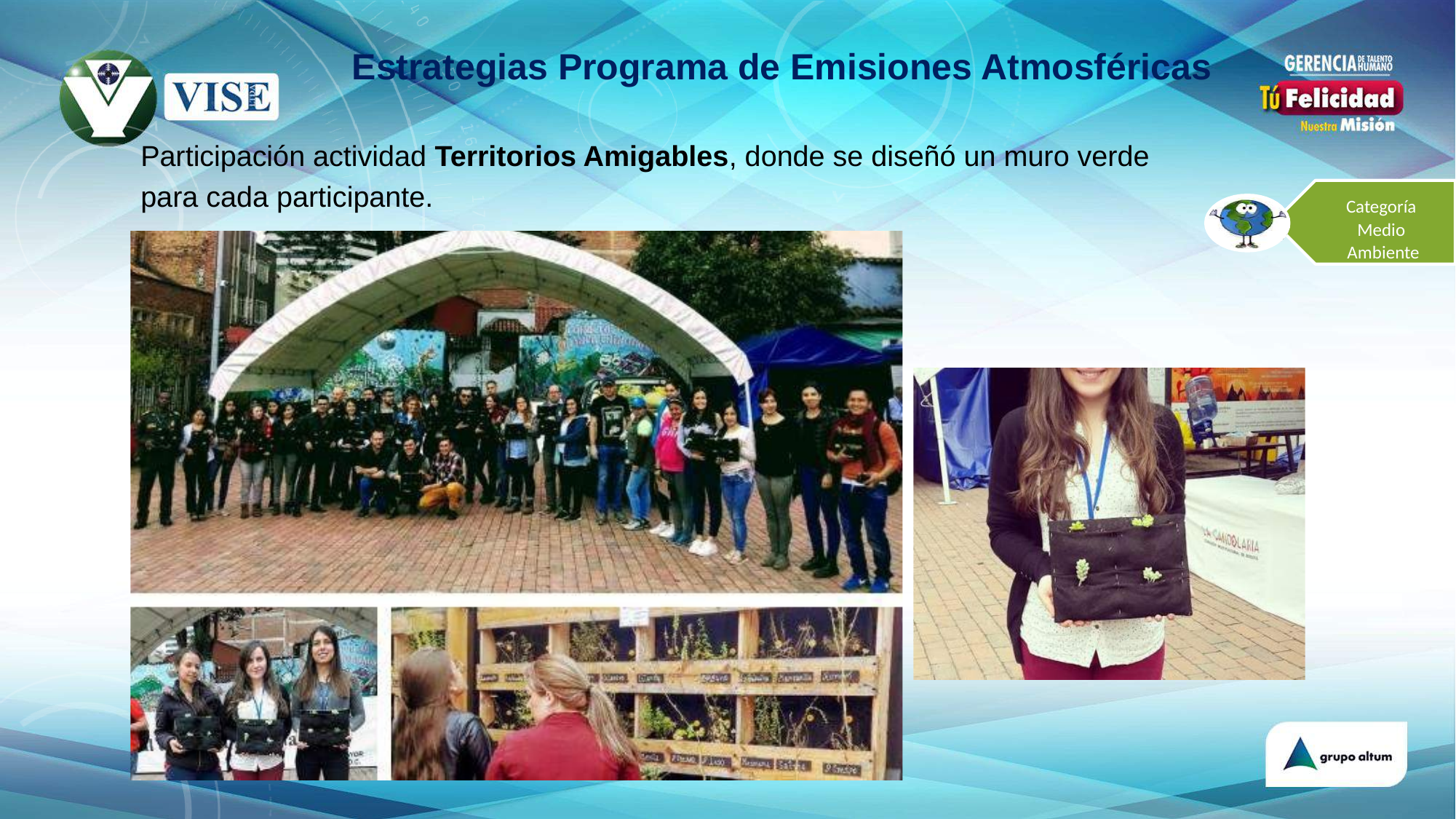

# Estrategias Programa de Emisiones Atmosféricas
Participación actividad Territorios Amigables, donde se diseñó un muro verde  para cada participante.

Categoría  Medio  Ambiente